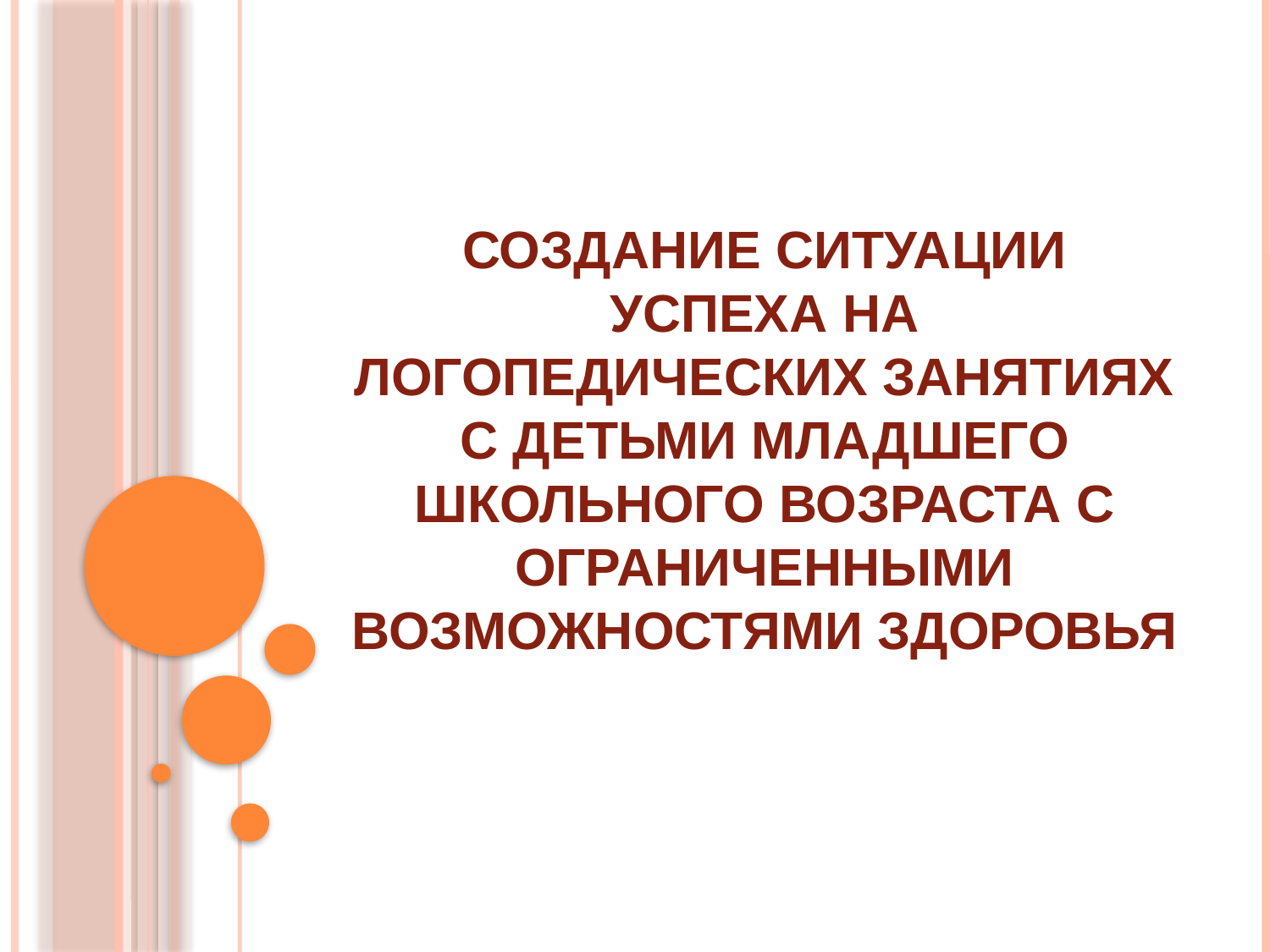

# Создание ситуации успеха на логопедических занятиях с детьми младшего школьного возраста с ограниченными возможностями здоровья